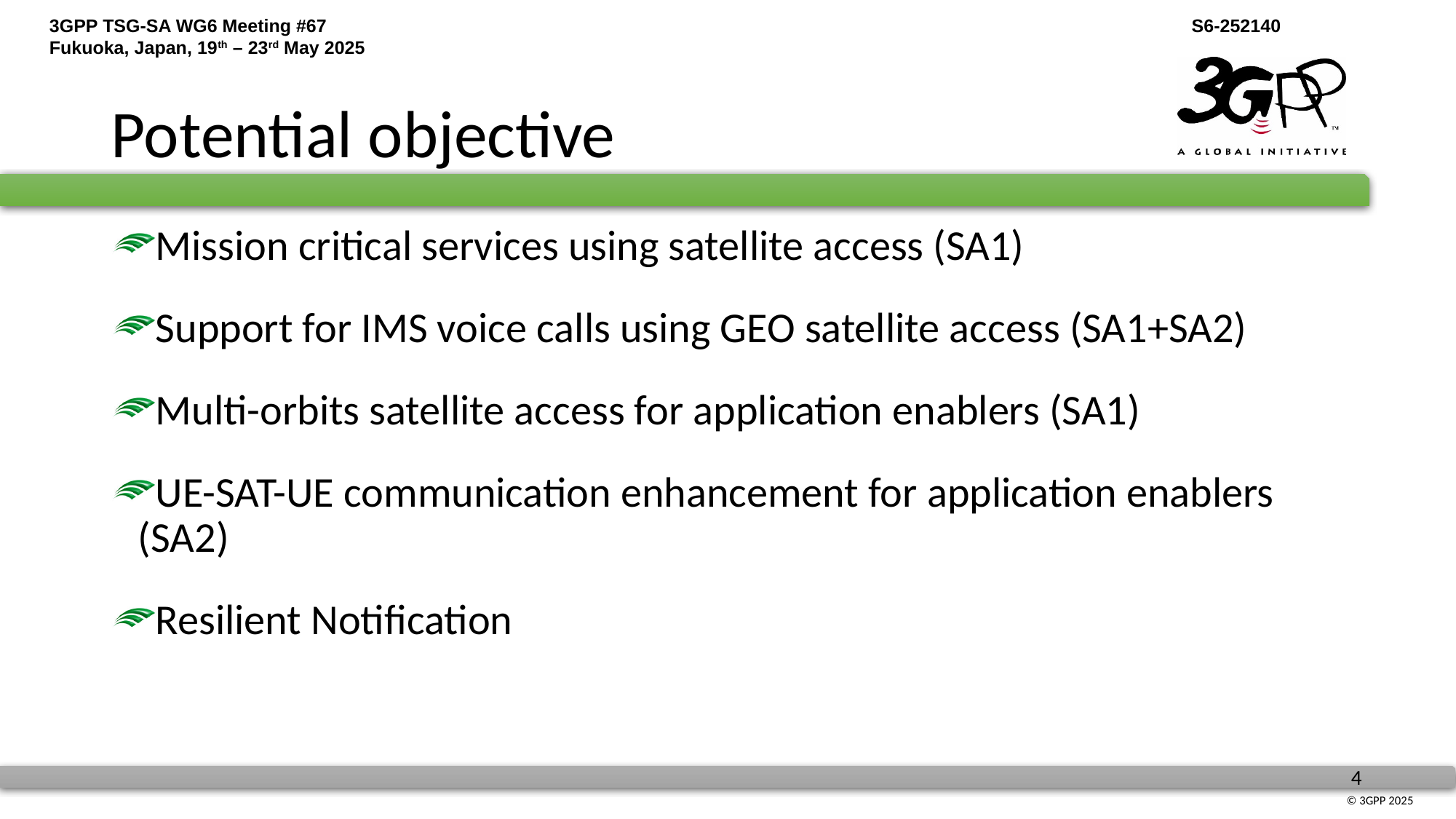

# Potential objective
Mission critical services using satellite access (SA1)
Support for IMS voice calls using GEO satellite access (SA1+SA2)
Multi-orbits satellite access for application enablers (SA1)
UE-SAT-UE communication enhancement for application enablers (SA2)
Resilient Notification